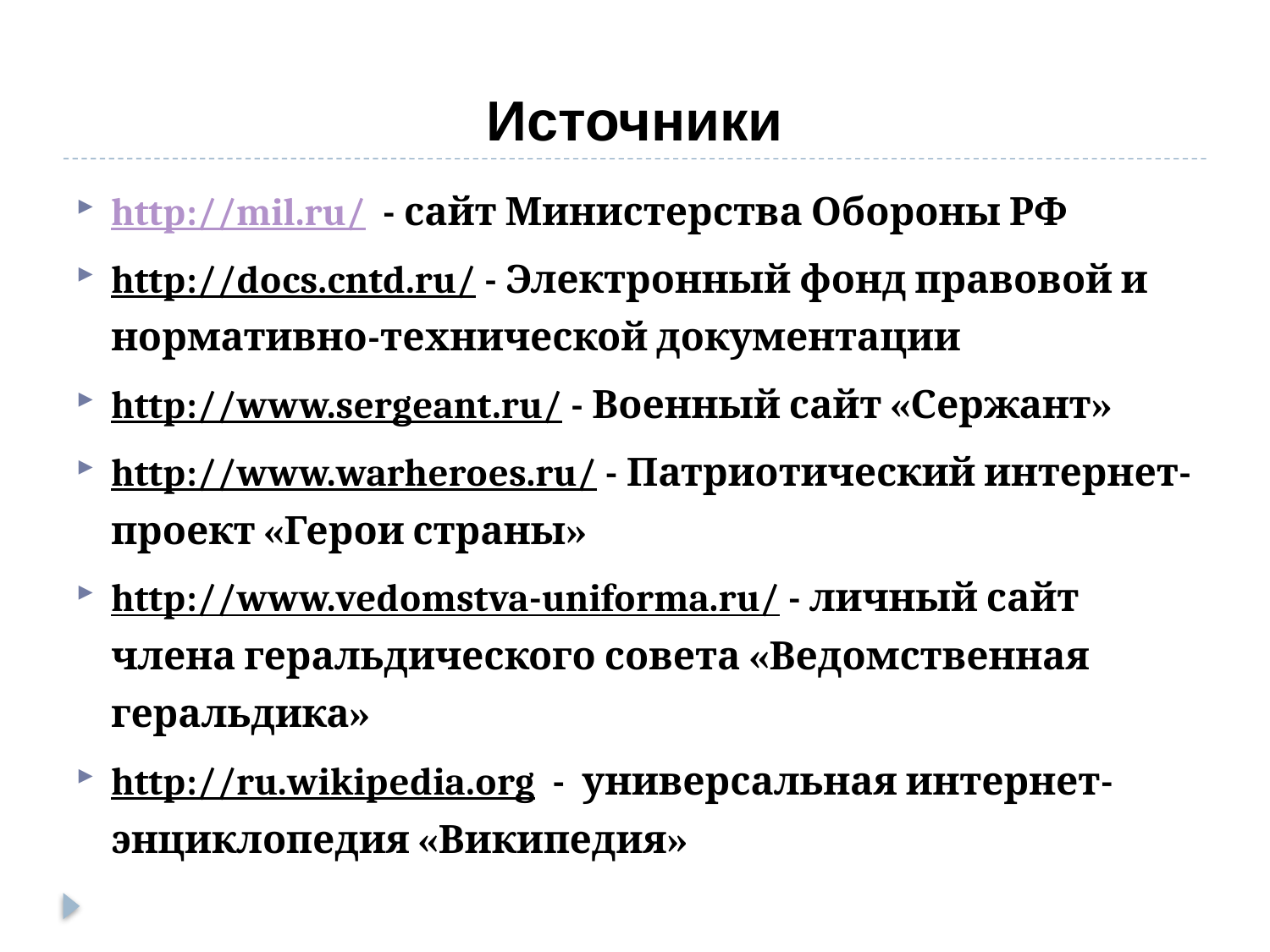

# Источники
http://mil.ru/  - сайт Министерства Обороны РФ
http://docs.cntd.ru/ - Электронный фонд правовой и нормативно-технической документации
http://www.sergeant.ru/ - Военный сайт «Сержант»
http://www.warheroes.ru/ - Патриотический интернет-проект «Герои страны»
http://www.vedomstva-uniforma.ru/ - личный сайт члена геральдического совета «Ведомственная геральдика»
http://ru.wikipedia.org  -  универсальная интернет-энциклопедия «Википедия»